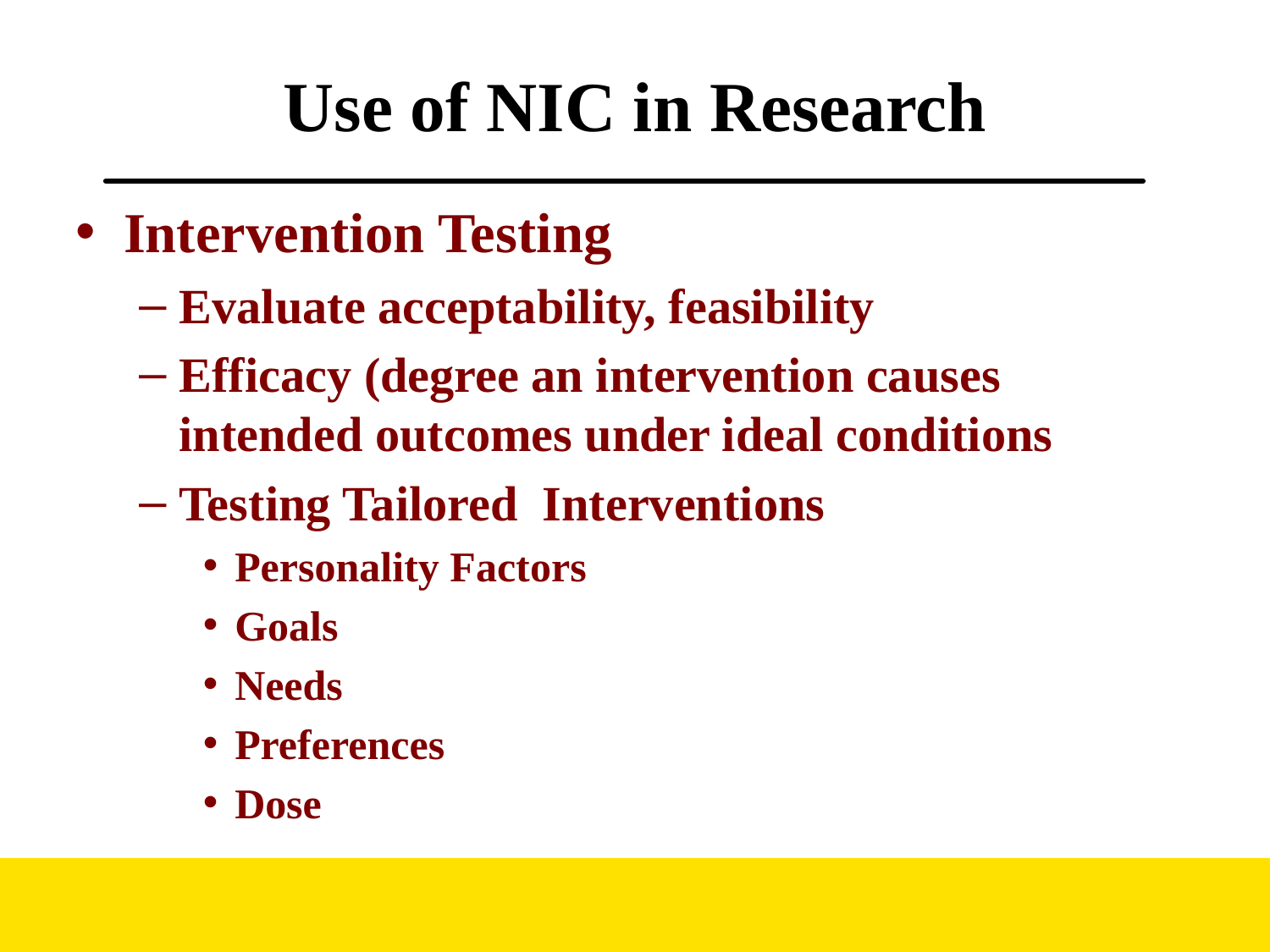

# Use of NIC in Research
Intervention Testing
Evaluate acceptability, feasibility
Efficacy (degree an intervention causes intended outcomes under ideal conditions
Testing Tailored  Interventions
Personality Factors
Goals
Needs
Preferences
Dose